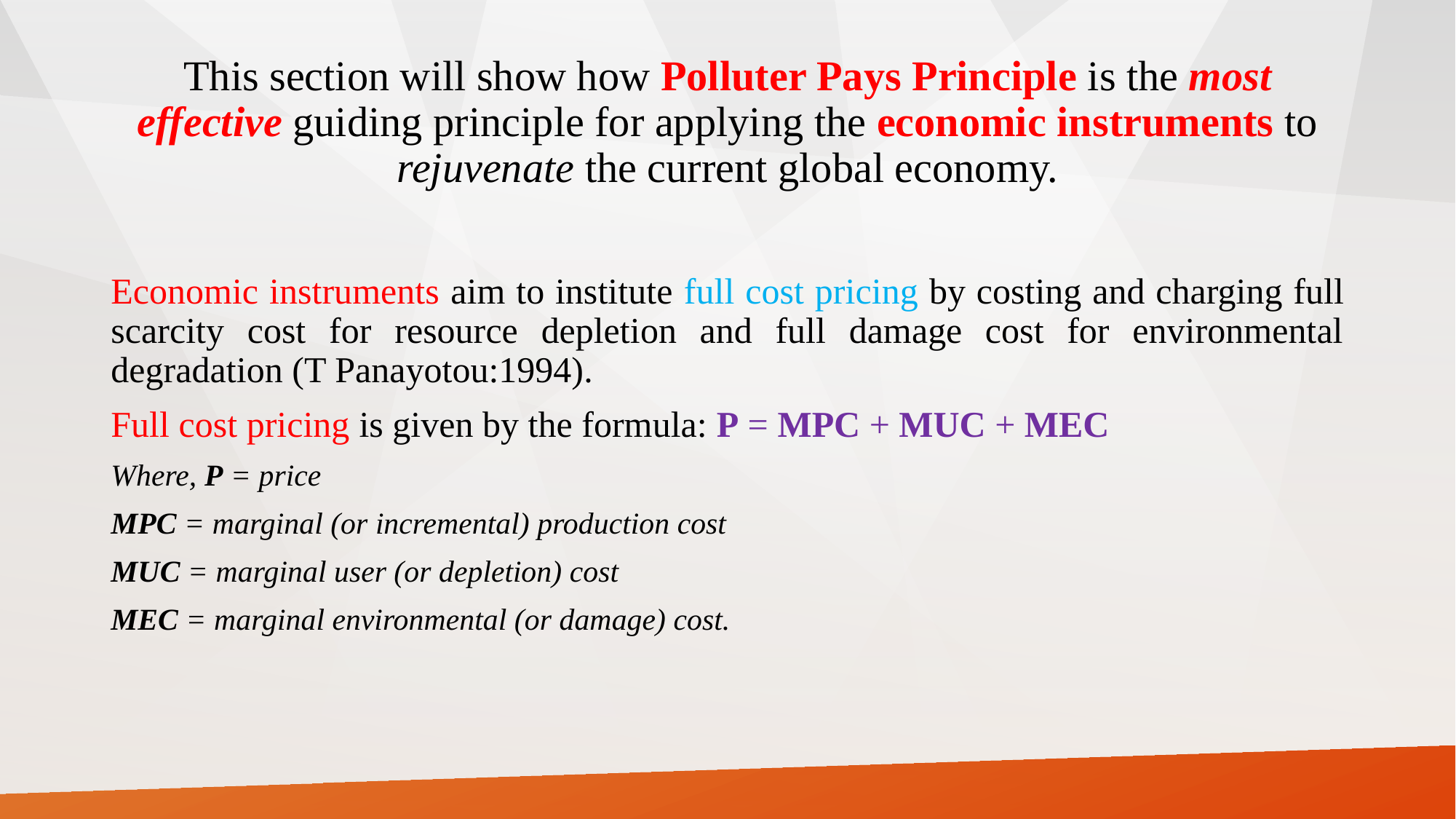

# This section will show how Polluter Pays Principle is the most effective guiding principle for applying the economic instruments to rejuvenate the current global economy.
Economic instruments aim to institute full cost pricing by costing and charging full scarcity cost for resource depletion and full damage cost for environmental degradation (T Panayotou:‎1994).
Full cost pricing is given by the formula: P = MPC + MUC + MEC
Where, P = price
MPC = marginal (or incremental) production cost
MUC = marginal user (or depletion) cost
MEC = marginal environmental (or damage) cost.